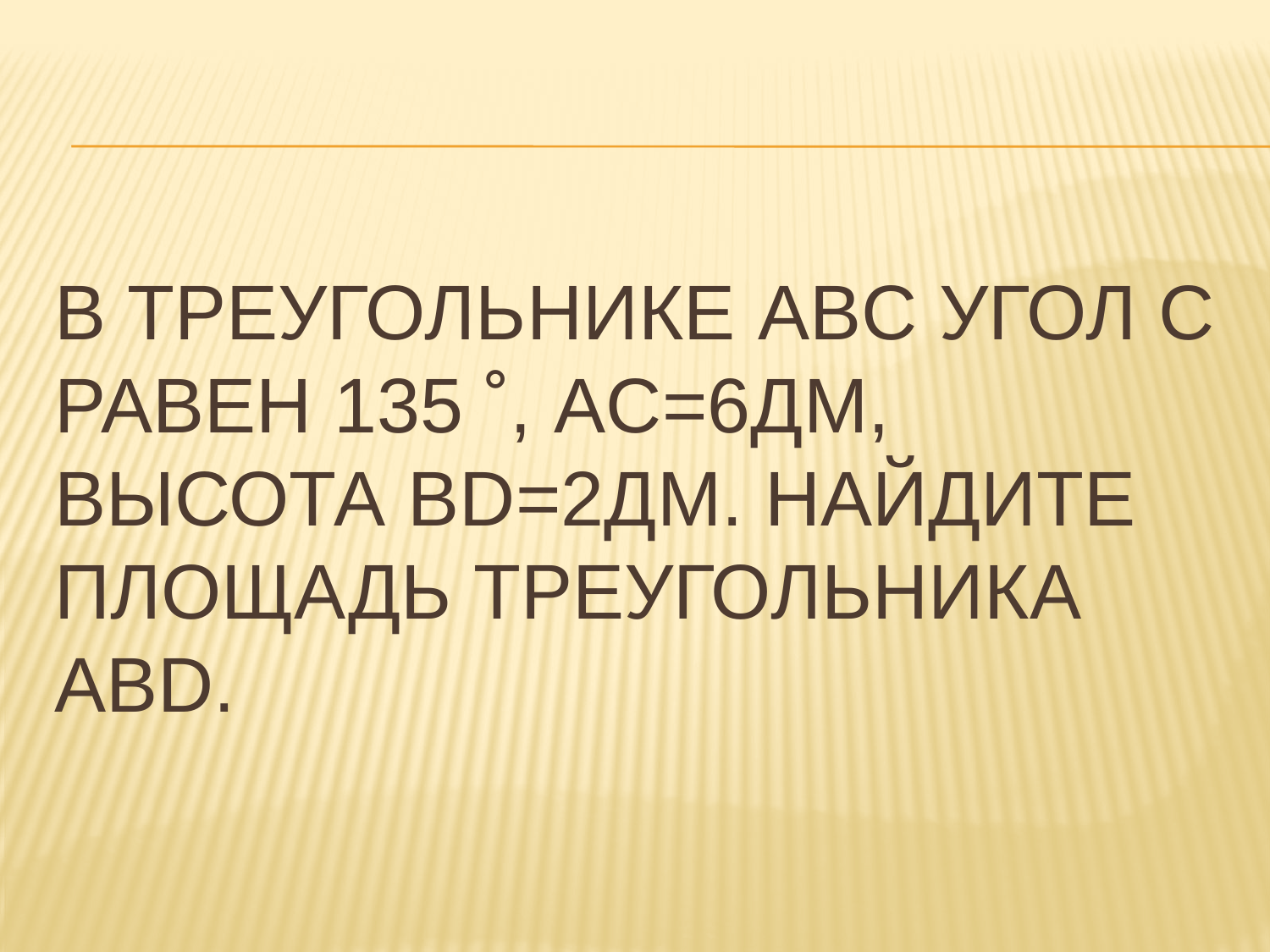

# В треугольнике abC угол c равен 135 ˚, AC=6дм, ВЫСОТА bd=2ДМ. НАЙДИТЕ ПЛОЩАДЬ ТРЕУГОЛЬНИКА abd.